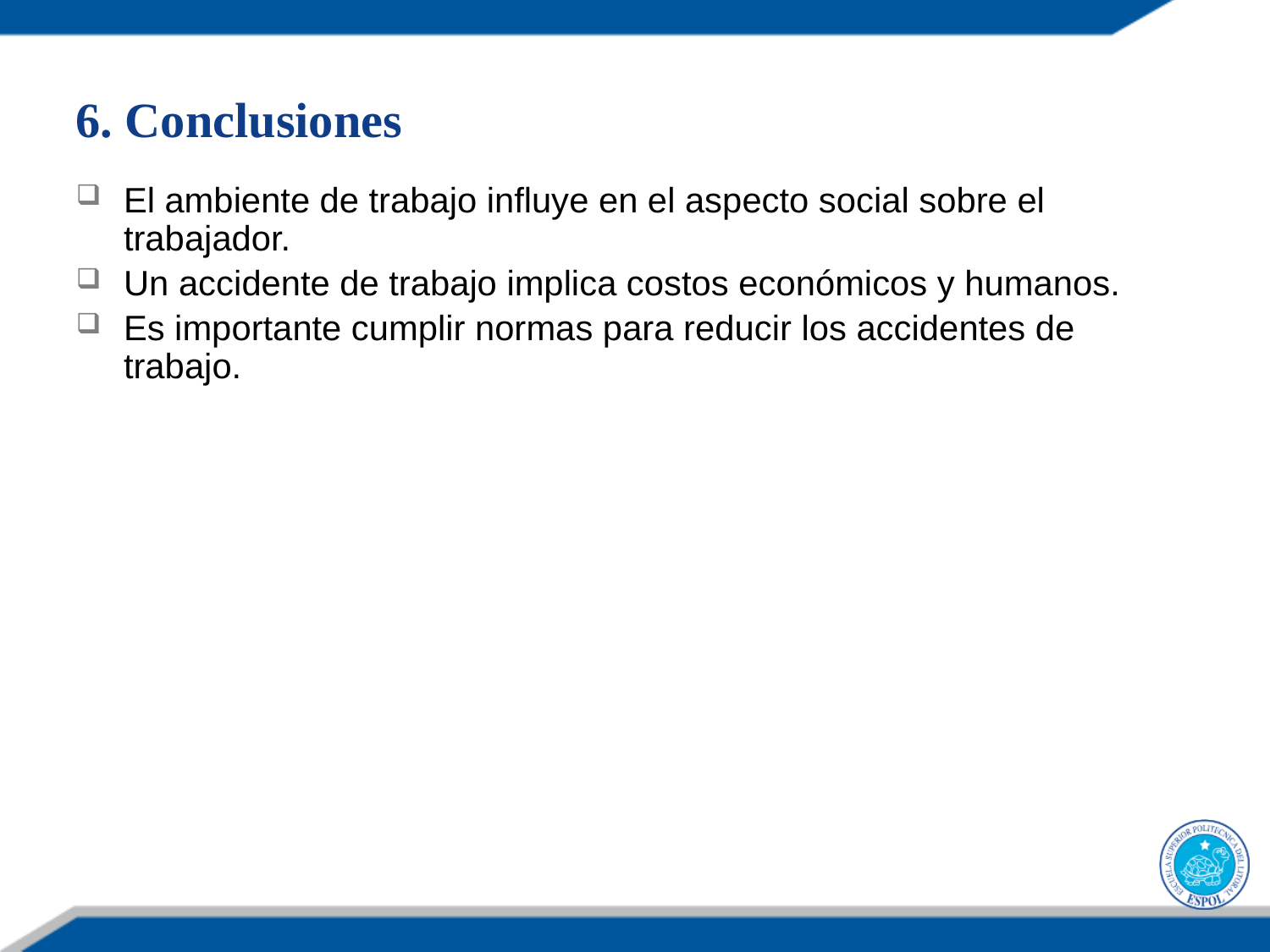

6. Conclusiones
El ambiente de trabajo influye en el aspecto social sobre el trabajador.
Un accidente de trabajo implica costos económicos y humanos.
Es importante cumplir normas para reducir los accidentes de trabajo.